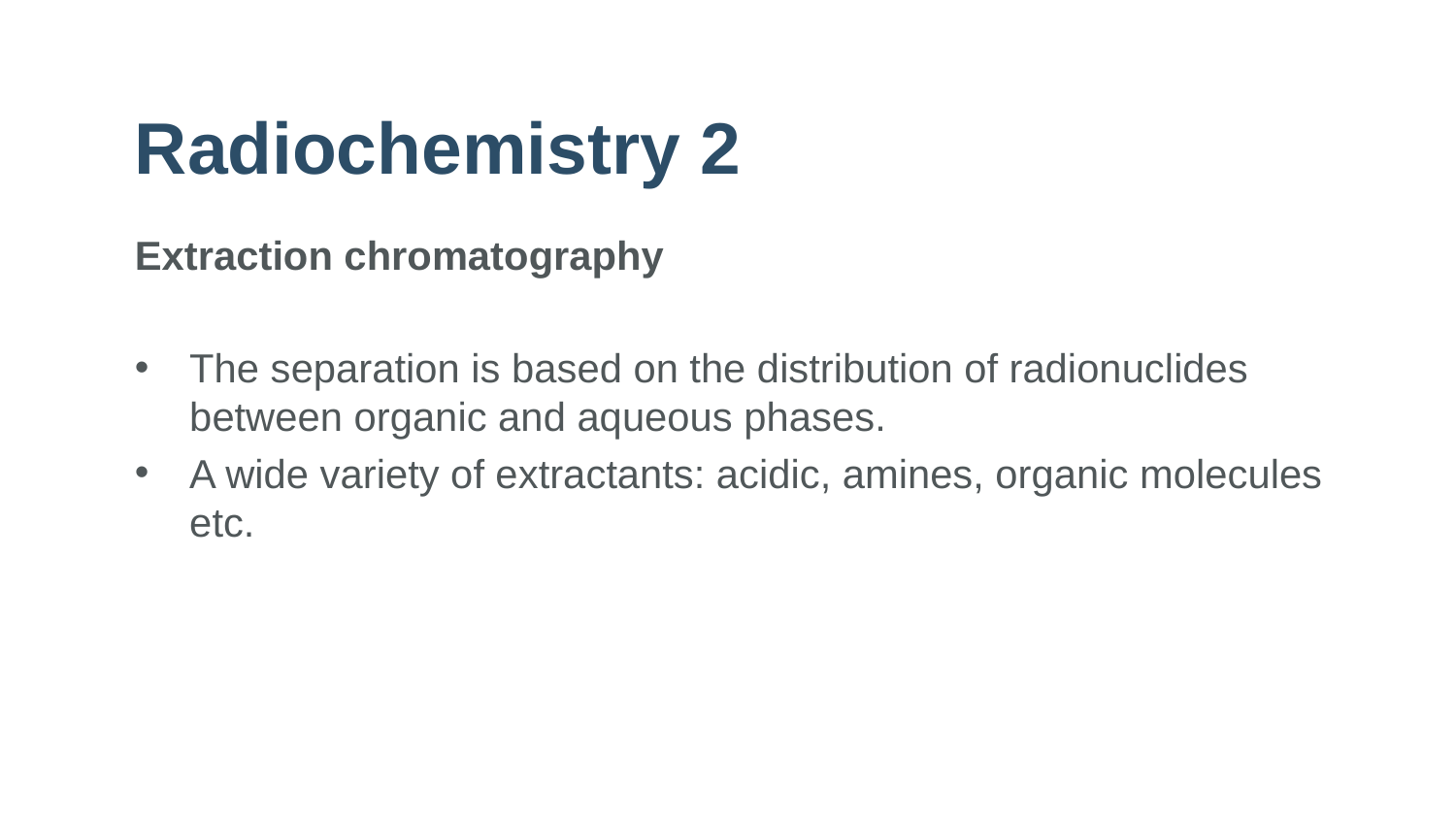

# Radiochemistry 2
Extraction chromatography

The separation is based on the distribution of radionuclides between organic and aqueous phases.
A wide variety of extractants: acidic, amines, organic molecules etc.